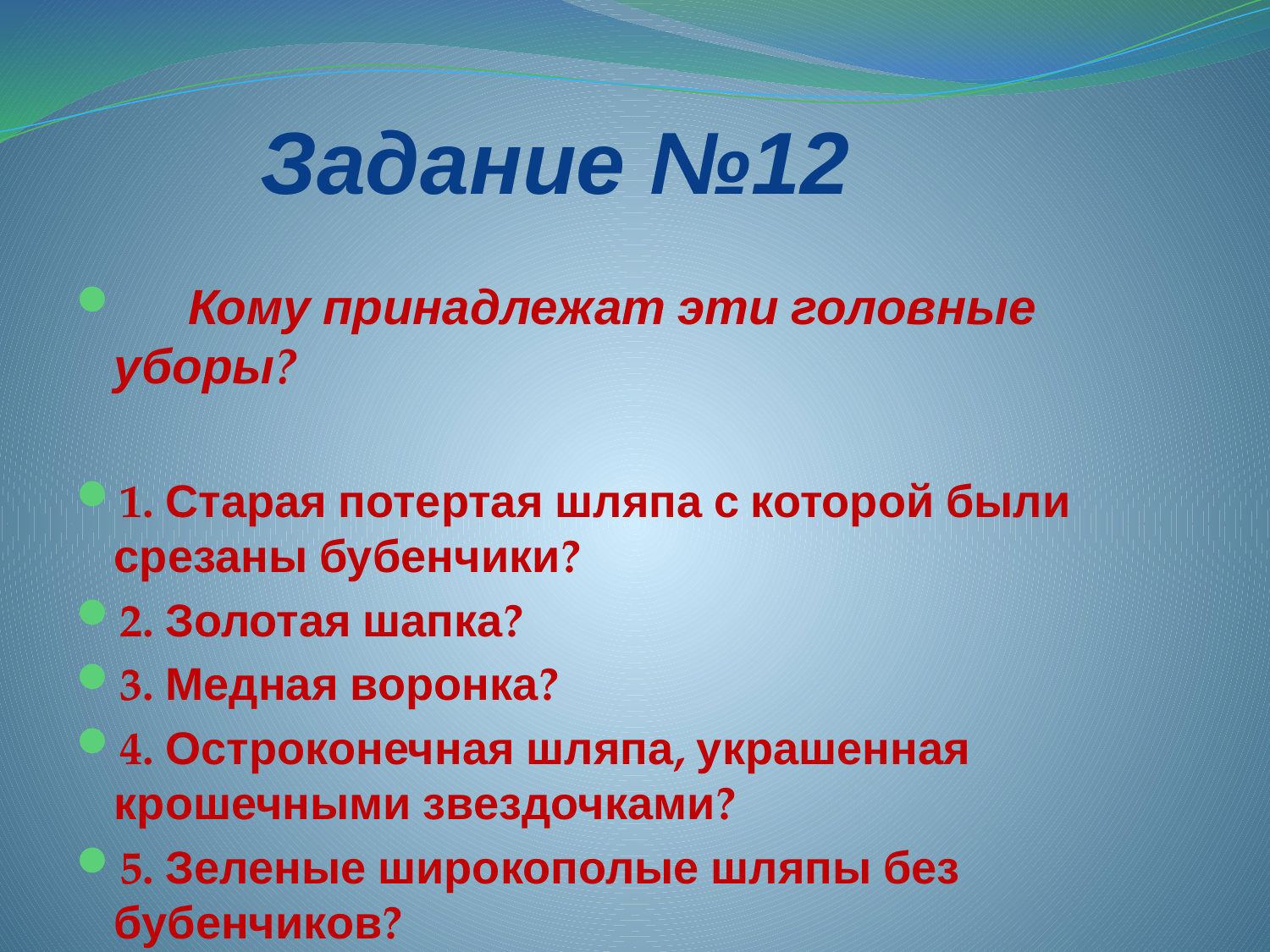

# Задание №12
      Кому принадлежат эти головные уборы?

1. Старая потертая шляпа с которой были срезаны бубенчики?
2. Золотая шапка?
3. Медная воронка?
4. Остроконечная шляпа, украшенная крошечными звездочками?
5. Зеленые широкополые шляпы без бубенчиков?